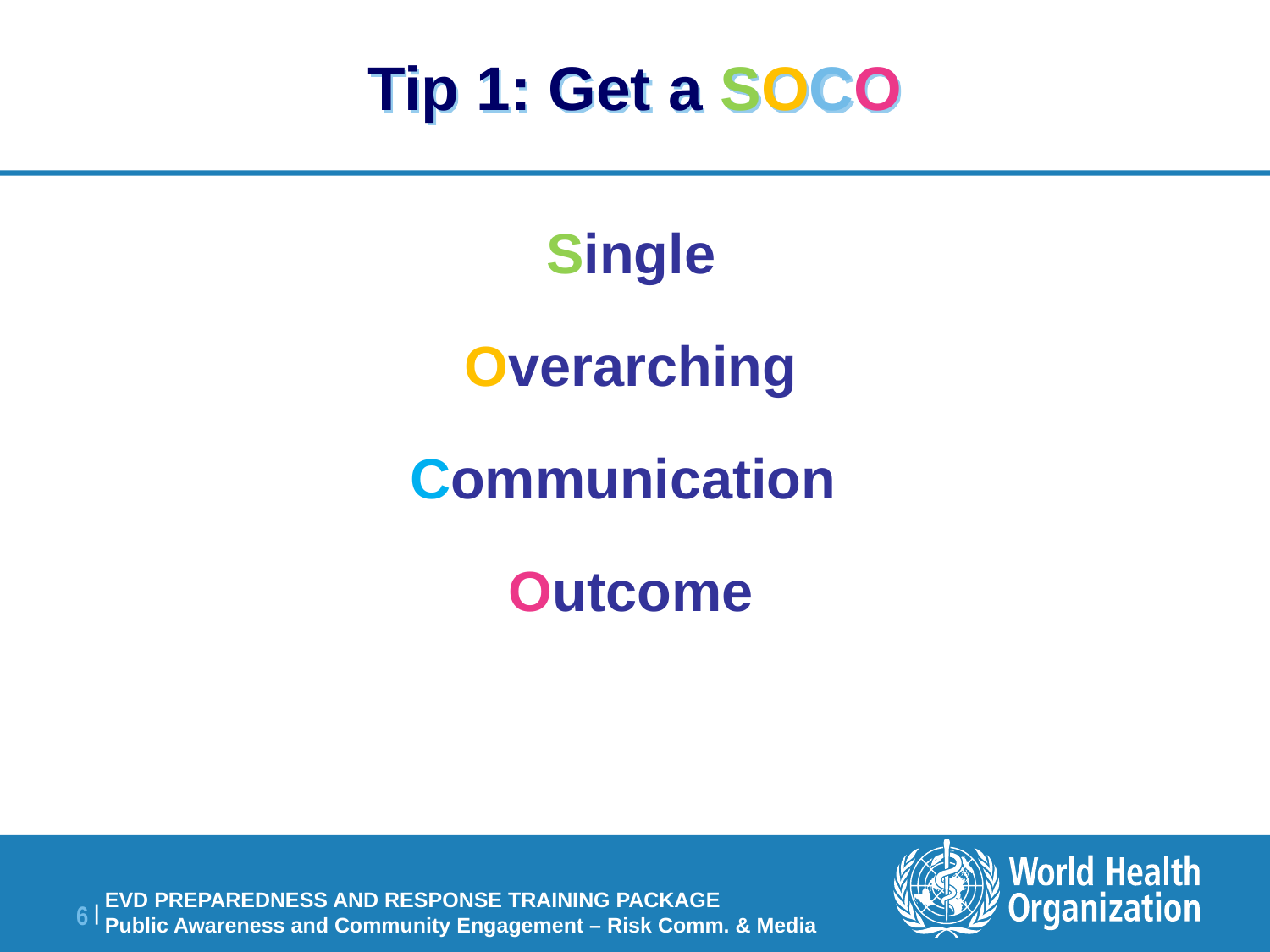

# Tip 1: Get a SOCO

Single
Overarching
Communication
Outcome